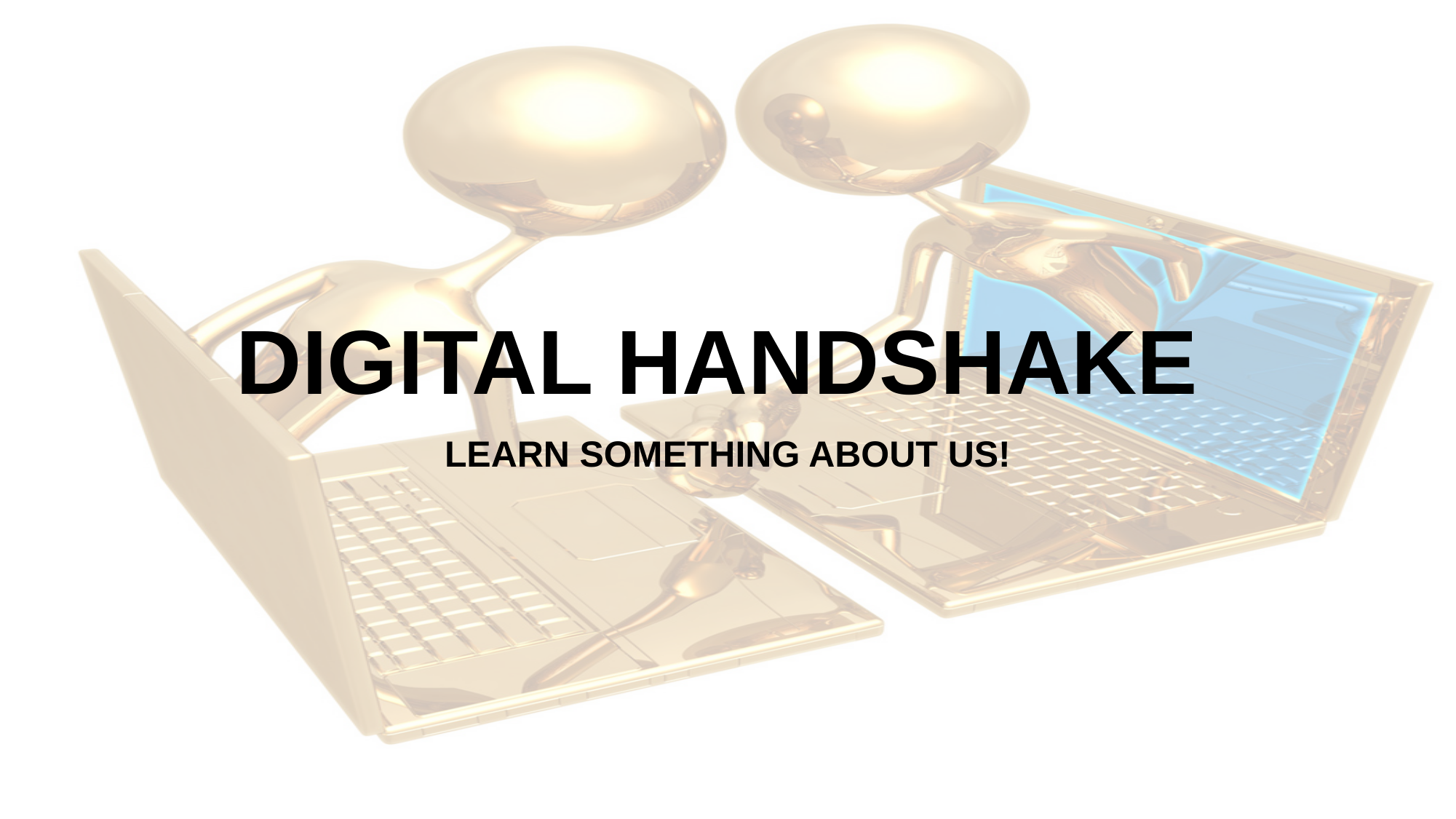

# DIGITAL HANDSHAKE
LEARN SOMETHING ABOUT US!